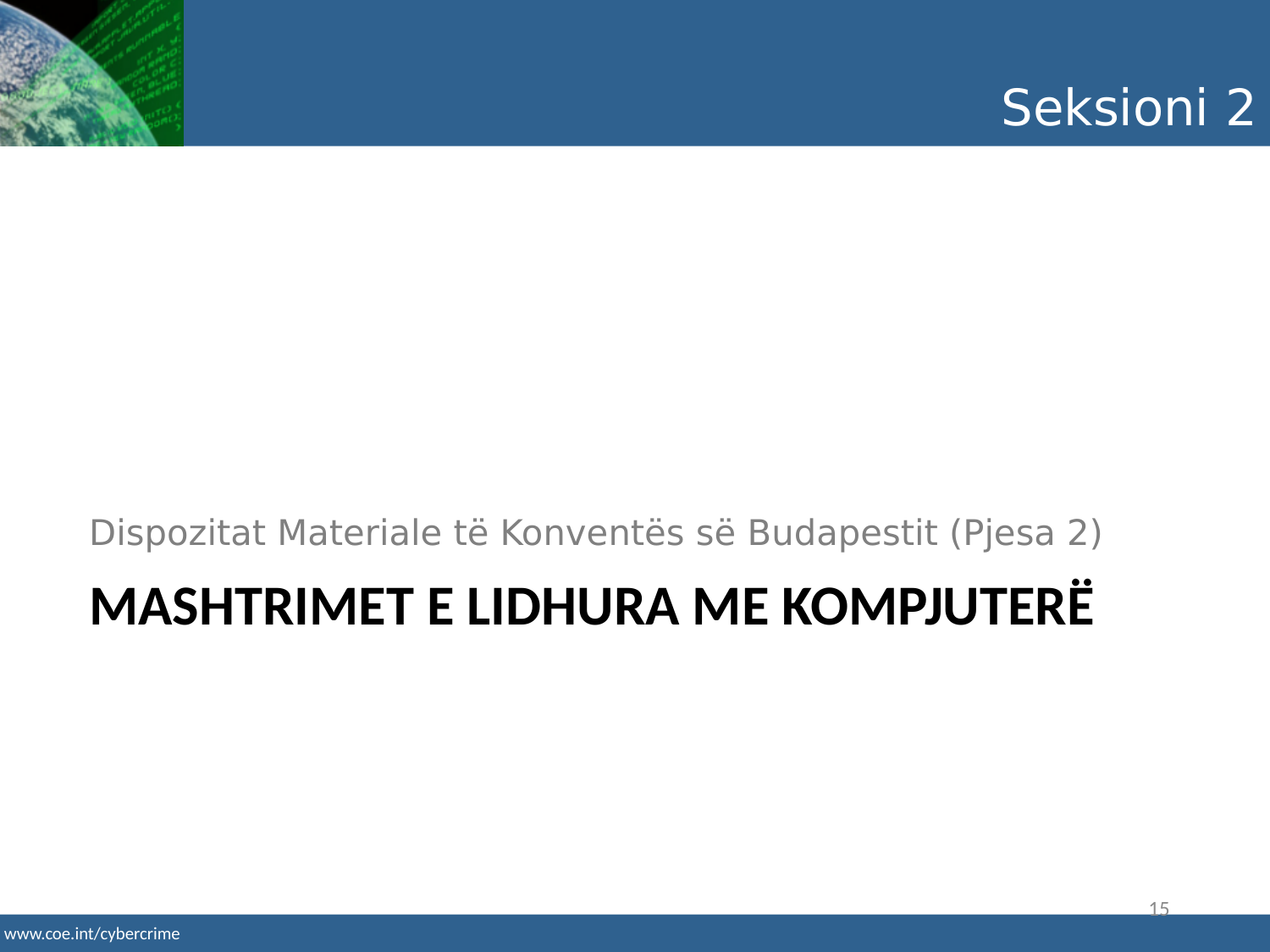

Seksioni 2

Dispozitat Materiale të Konventës së Budapestit (Pjesa 2)

# Mashtrimet e lidhura me kompjuterë
15